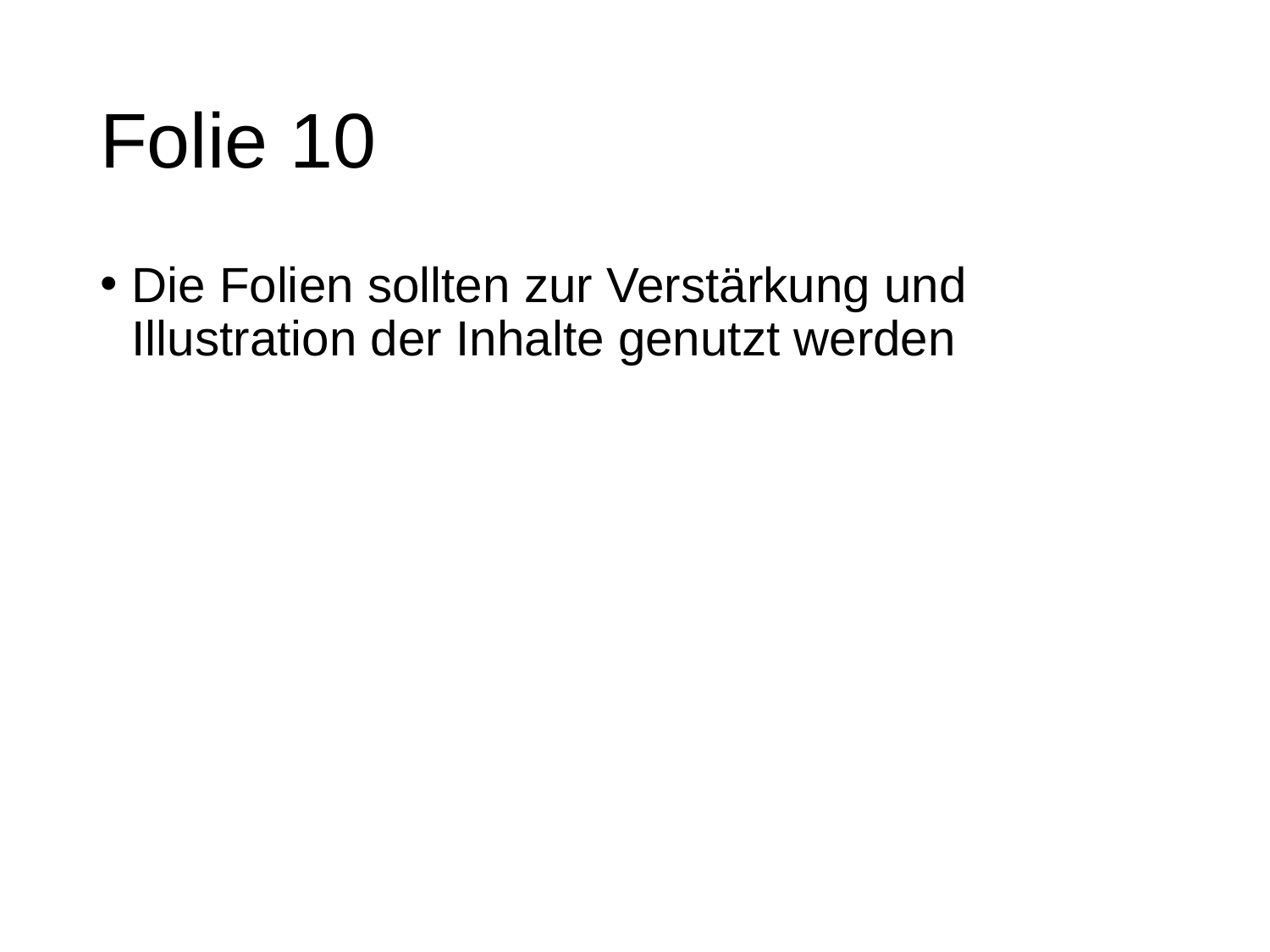

# Folie 10
Die Folien sollten zur Verstärkung und Illustration der Inhalte genutzt werden